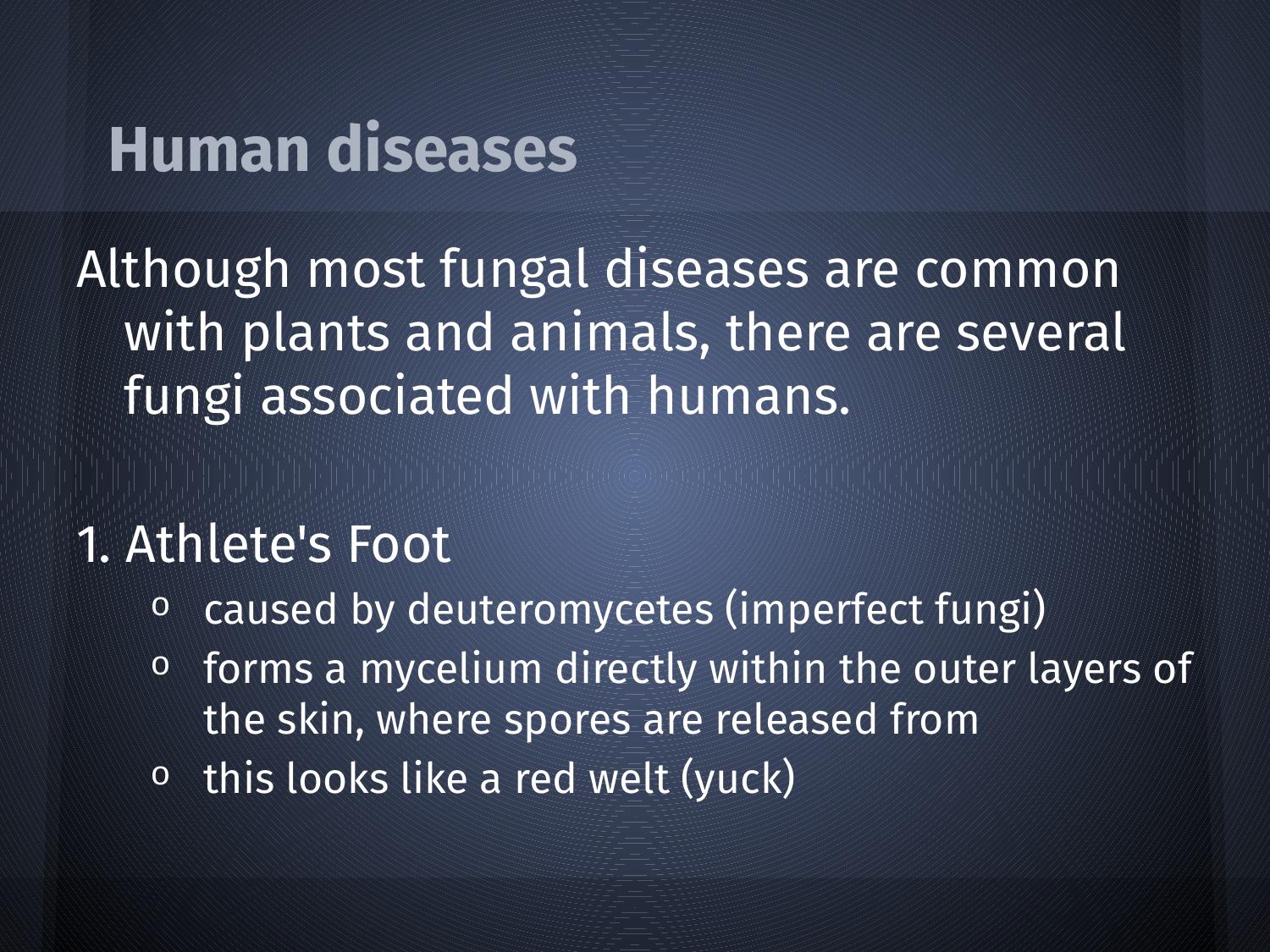

# Human diseases
Although most fungal diseases are common with plants and animals, there are several fungi associated with humans.

1. Athlete's Foot
caused by deuteromycetes (imperfect fungi)
forms a mycelium directly within the outer layers of the skin, where spores are released from
this looks like a red welt (yuck)